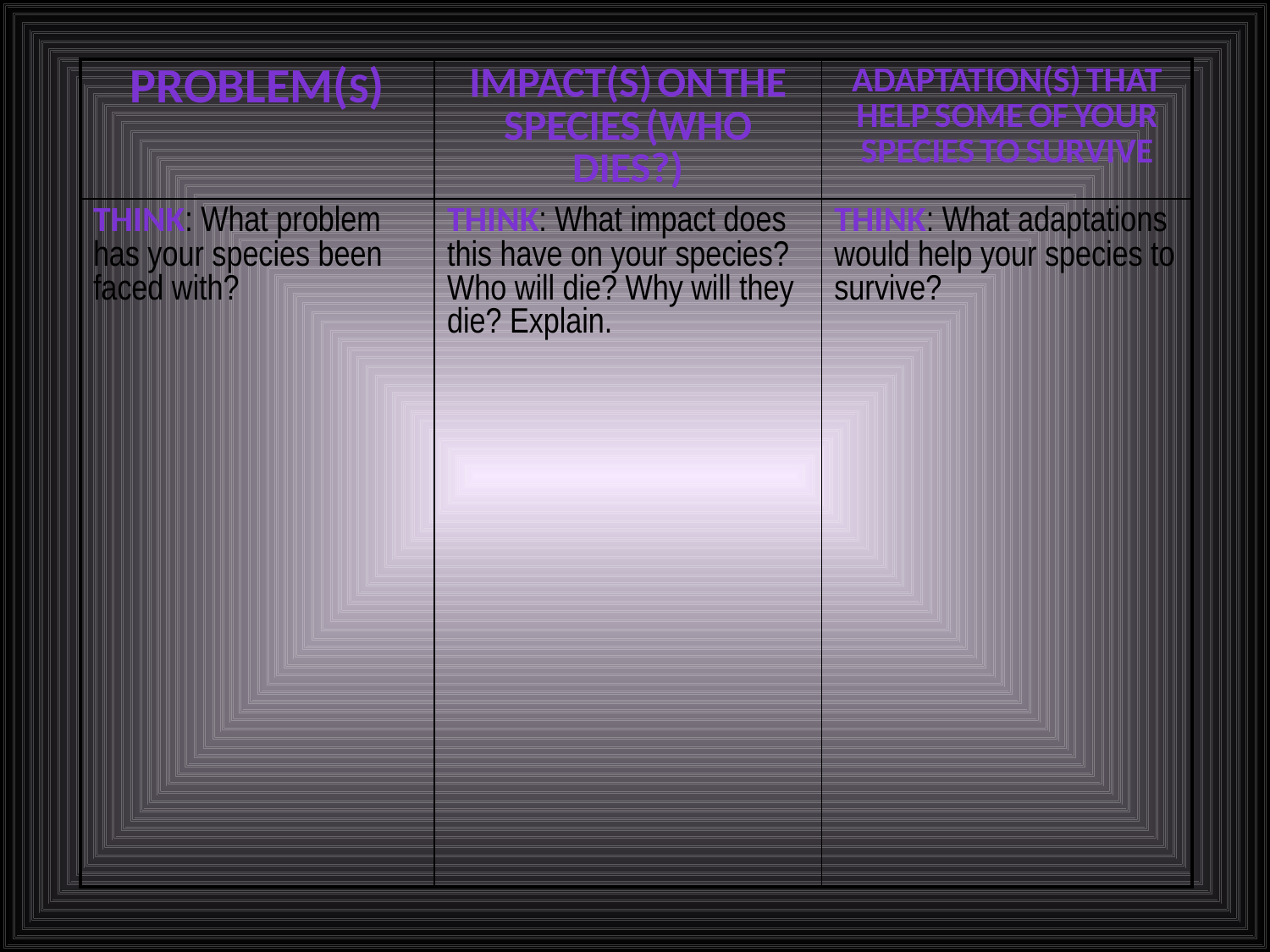

| Problem(s) | Impact(s) on the species (who dies?) | Adaptation(s) that help some of your species to survive |
| --- | --- | --- |
| THINK: What problem has your species been faced with? | THINK: What impact does this have on your species? Who will die? Why will they die? Explain. | THINK: What adaptations would help your species to survive? |